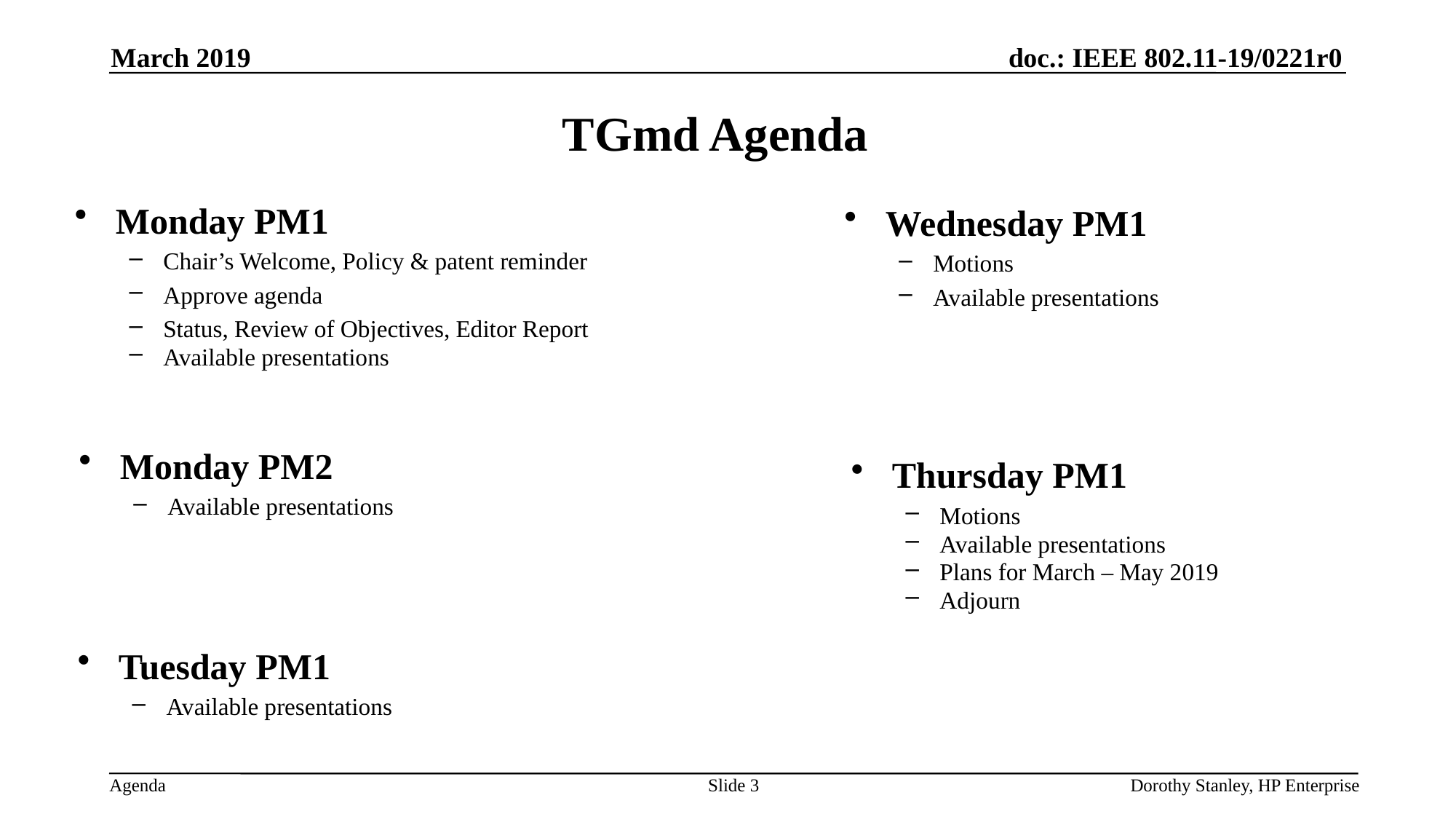

March 2019
# TGmd Agenda
Monday PM1
Chair’s Welcome, Policy & patent reminder
Approve agenda
Status, Review of Objectives, Editor Report
Available presentations
Wednesday PM1
Motions
Available presentations

Monday PM2
Available presentations

Thursday PM1
Motions
Available presentations
Plans for March – May 2019
Adjourn

Tuesday PM1
Available presentations

Slide 3
Dorothy Stanley, HP Enterprise